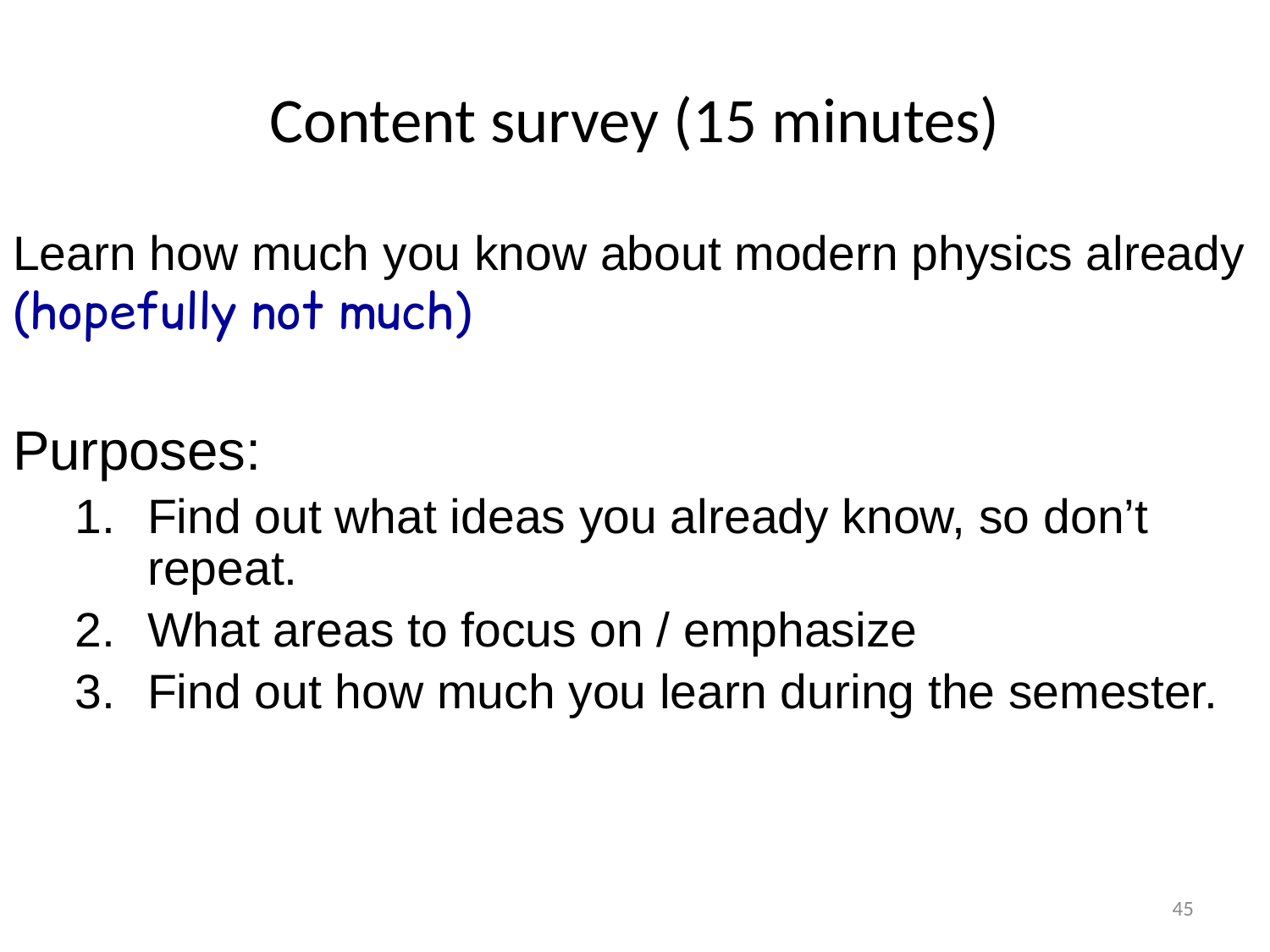

# Content survey (15 minutes)
Learn how much you know about modern physics already (hopefully not much)

Purposes:
Find out what ideas you already know, so don’t repeat.
What areas to focus on / emphasize
Find out how much you learn during the semester.
45